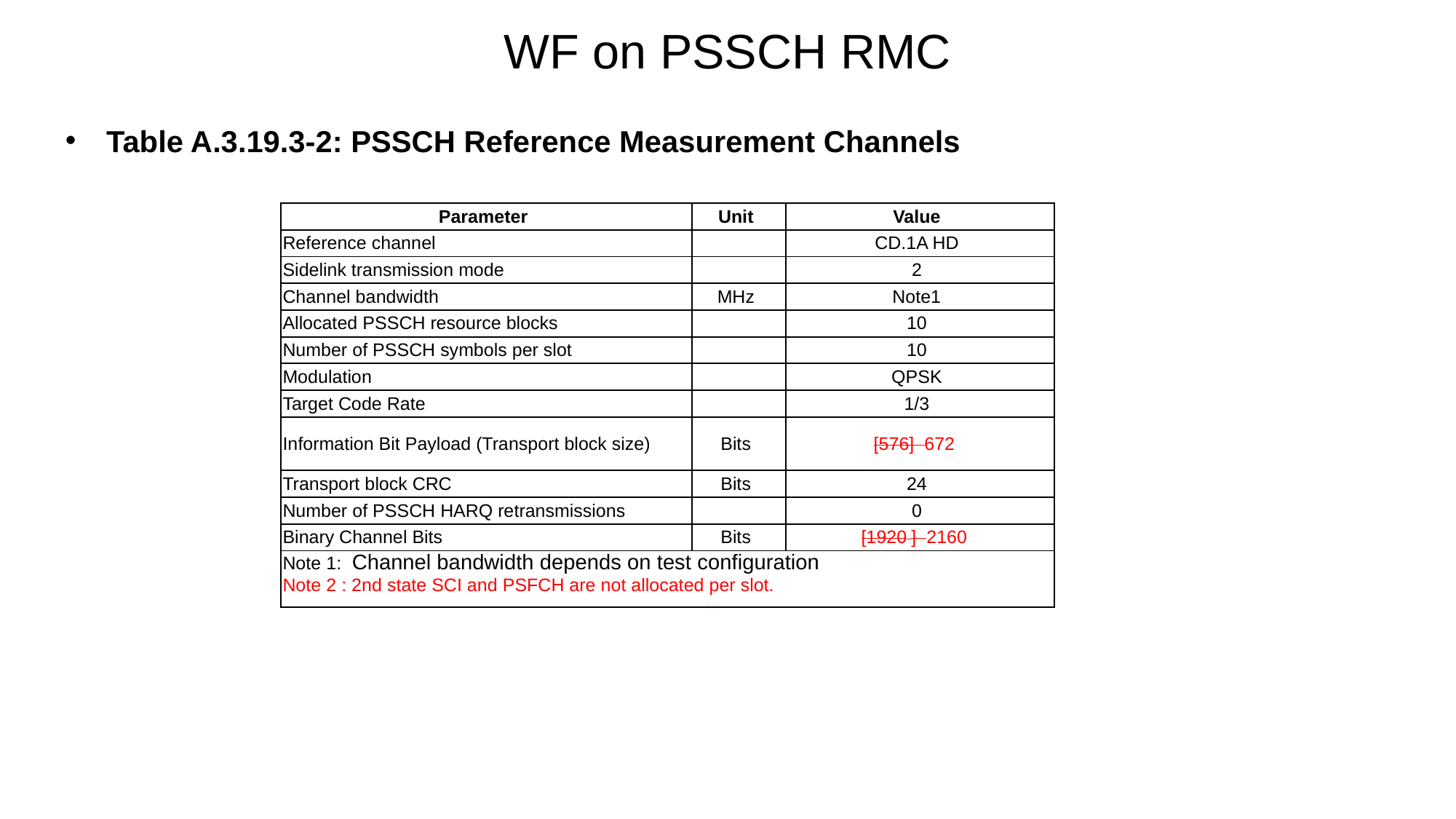

WF on PSSCH RMC

Table A.3.19.3-2: PSSCH Reference Measurement Channels

| Parameter | Unit | Value |
| --- | --- | --- |
| Reference channel |  | CD.1A HD |
| Sidelink transmission mode |  | 2 |
| Channel bandwidth | MHz | Note1 |
| Allocated PSSCH resource blocks |  | 10 |
| Number of PSSCH symbols per slot |  | 10 |
| Modulation |  | QPSK |
| Target Code Rate |  | 1/3 |
| Information Bit Payload (Transport block size) | Bits | [576] 672 |
| Transport block CRC | Bits | 24 |
| Number of PSSCH HARQ retransmissions |  | 0 |
| Binary Channel Bits | Bits | [1920 ] 2160 |
| Note 1: Channel bandwidth depends on test configuration Note 2 : 2nd state SCI and PSFCH are not allocated per slot. |  |  |